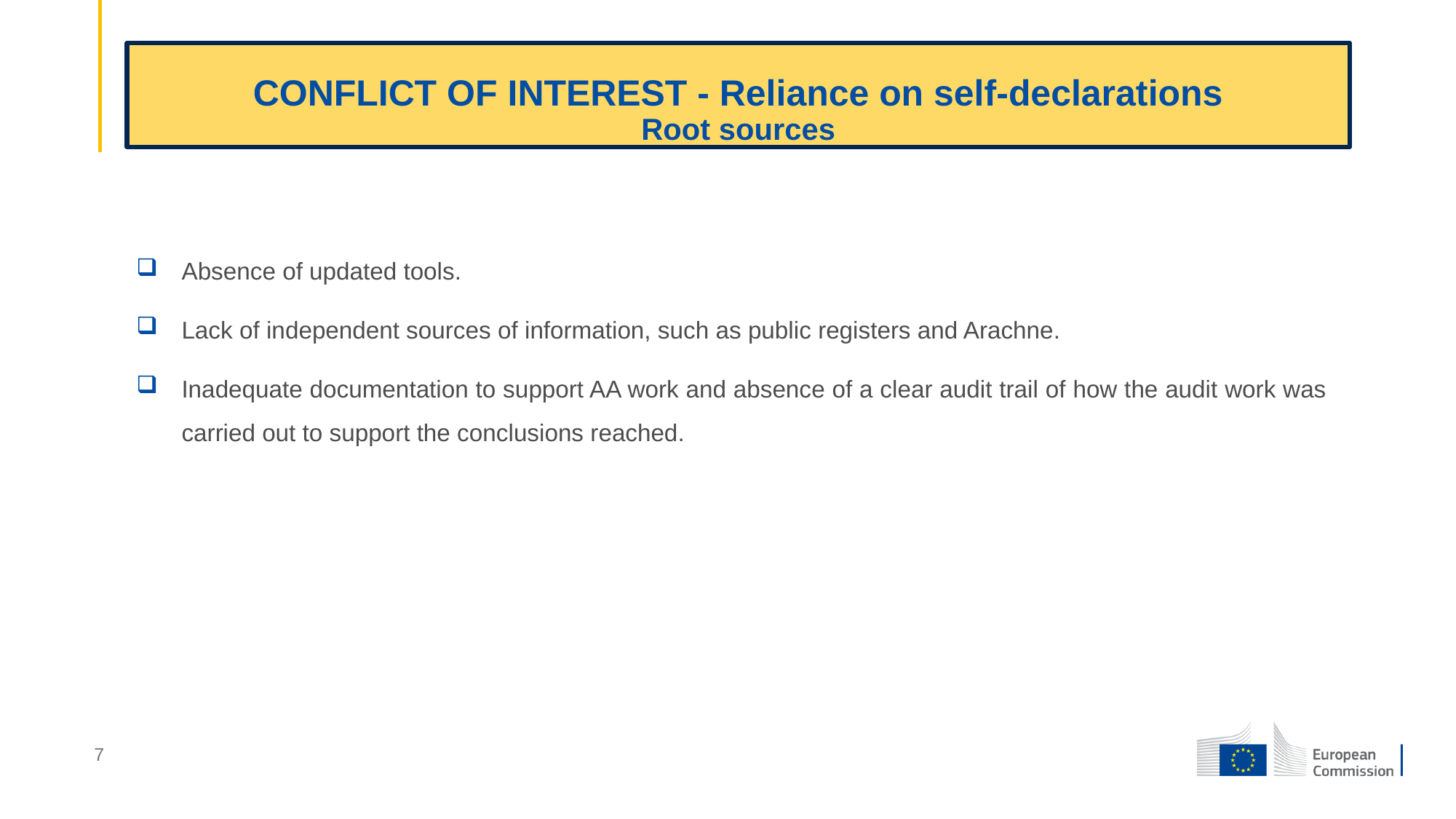

# CONFLICT OF INTEREST - Reliance on self-declarations Root sources
Absence of updated tools.
Lack of independent sources of information, such as public registers and Arachne.
Inadequate documentation to support AA work and absence of a clear audit trail of how the audit work was carried out to support the conclusions reached.

7